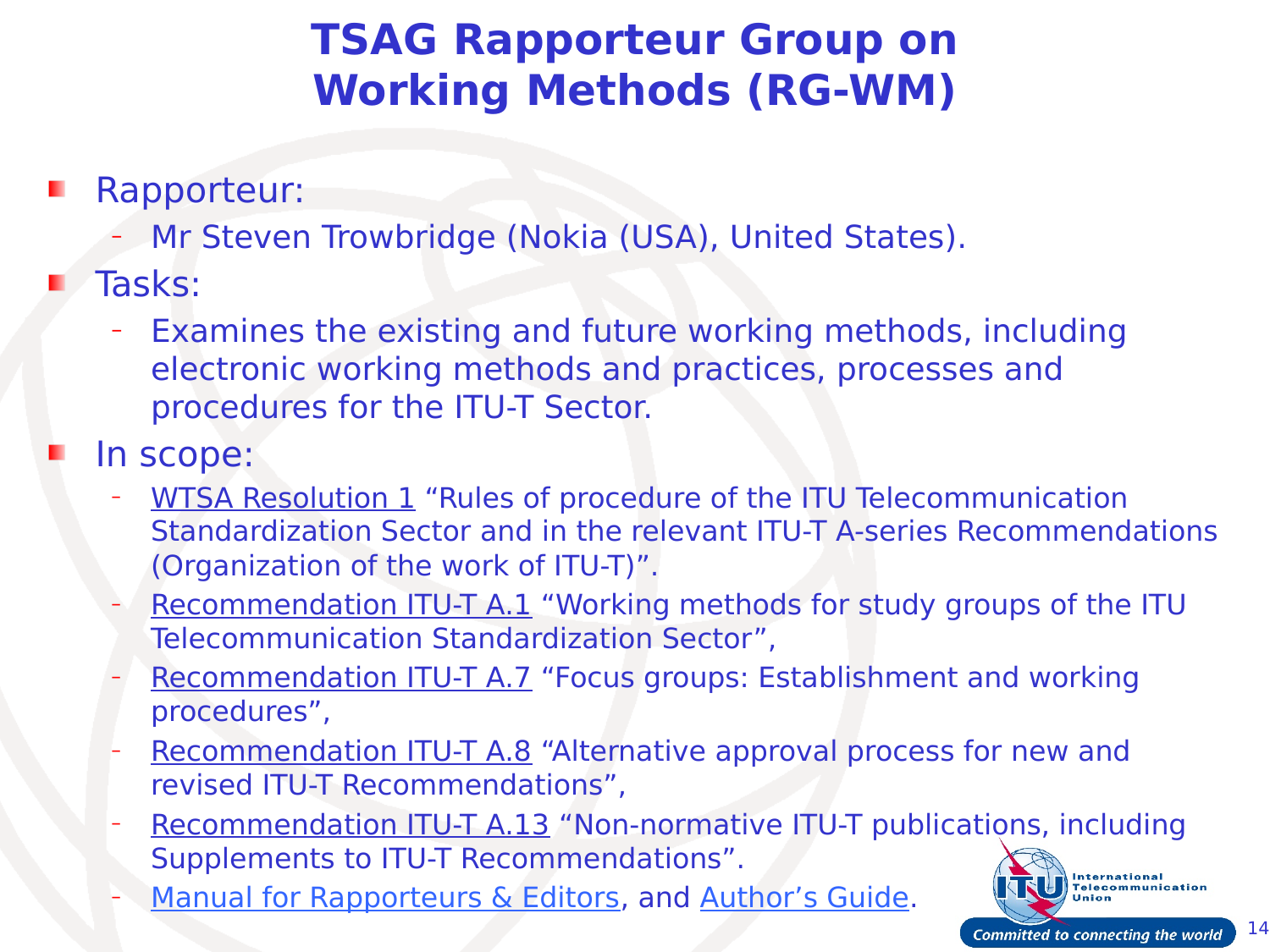

# TSAG Rapporteur Group on Working Methods (RG-WM)
Rapporteur:
Mr Steven Trowbridge (Nokia (USA), United States).
Tasks:
Examines the existing and future working methods, including electronic working methods and practices, processes and procedures for the ITU-T Sector.
In scope:
WTSA Resolution 1 “Rules of procedure of the ITU Telecommunication Standardization Sector and in the relevant ITU-T A-series Recommendations (Organization of the work of ITU-T)”.
Recommendation ITU-T A.1 “Working methods for study groups of the ITU Telecommunication Standardization Sector”,
Recommendation ITU-T A.7 “Focus groups: Establishment and working procedures”,
Recommendation ITU-T A.8 “Alternative approval process for new and revised ITU-T Recommendations”,
Recommendation ITU-T A.13 “Non-normative ITU-T publications, including Supplements to ITU-T Recommendations”.
Manual for Rapporteurs & Editors, and Author’s Guide.

14